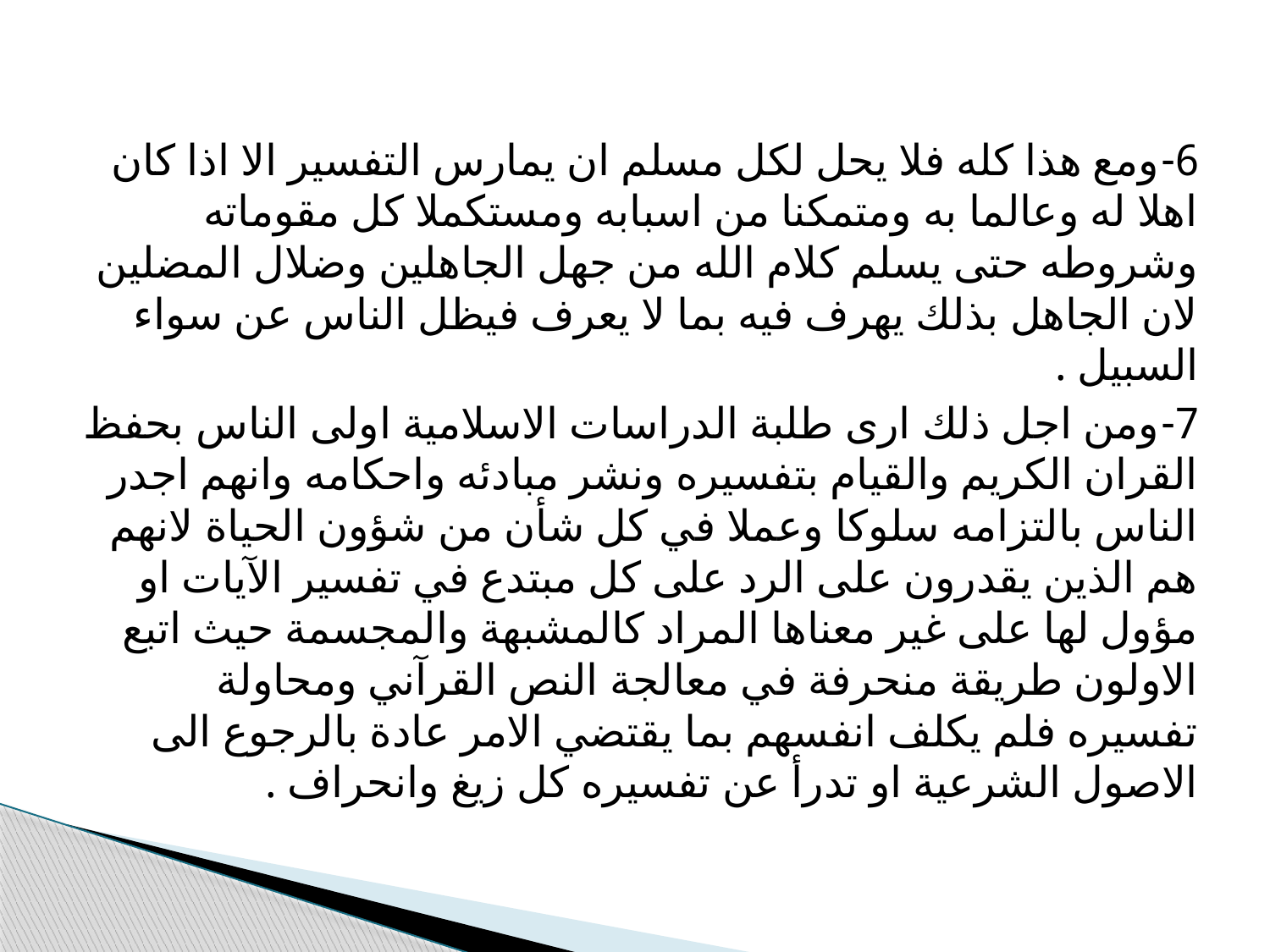

6-	ومع هذا كله فلا يحل لكل مسلم ان يمارس التفسير الا اذا كان اهلا له وعالما به ومتمكنا من اسبابه ومستكملا كل مقوماته وشروطه حتى يسلم كلام الله من جهل الجاهلين وضلال المضلين لان الجاهل بذلك يهرف فيه بما لا يعرف فيظل الناس عن سواء السبيل .
7-	ومن اجل ذلك ارى طلبة الدراسات الاسلامية اولى الناس بحفظ القران الكريم والقيام بتفسيره ونشر مبادئه واحكامه وانهم اجدر الناس بالتزامه سلوكا وعملا في كل شأن من شؤون الحياة لانهم هم الذين يقدرون على الرد على كل مبتدع في تفسير الآيات او مؤول لها على غير معناها المراد كالمشبهة والمجسمة حيث اتبع الاولون طريقة منحرفة في معالجة النص القرآني ومحاولة تفسيره فلم يكلف انفسهم بما يقتضي الامر عادة بالرجوع الى الاصول الشرعية او تدرأ عن تفسيره كل زيغ وانحراف .